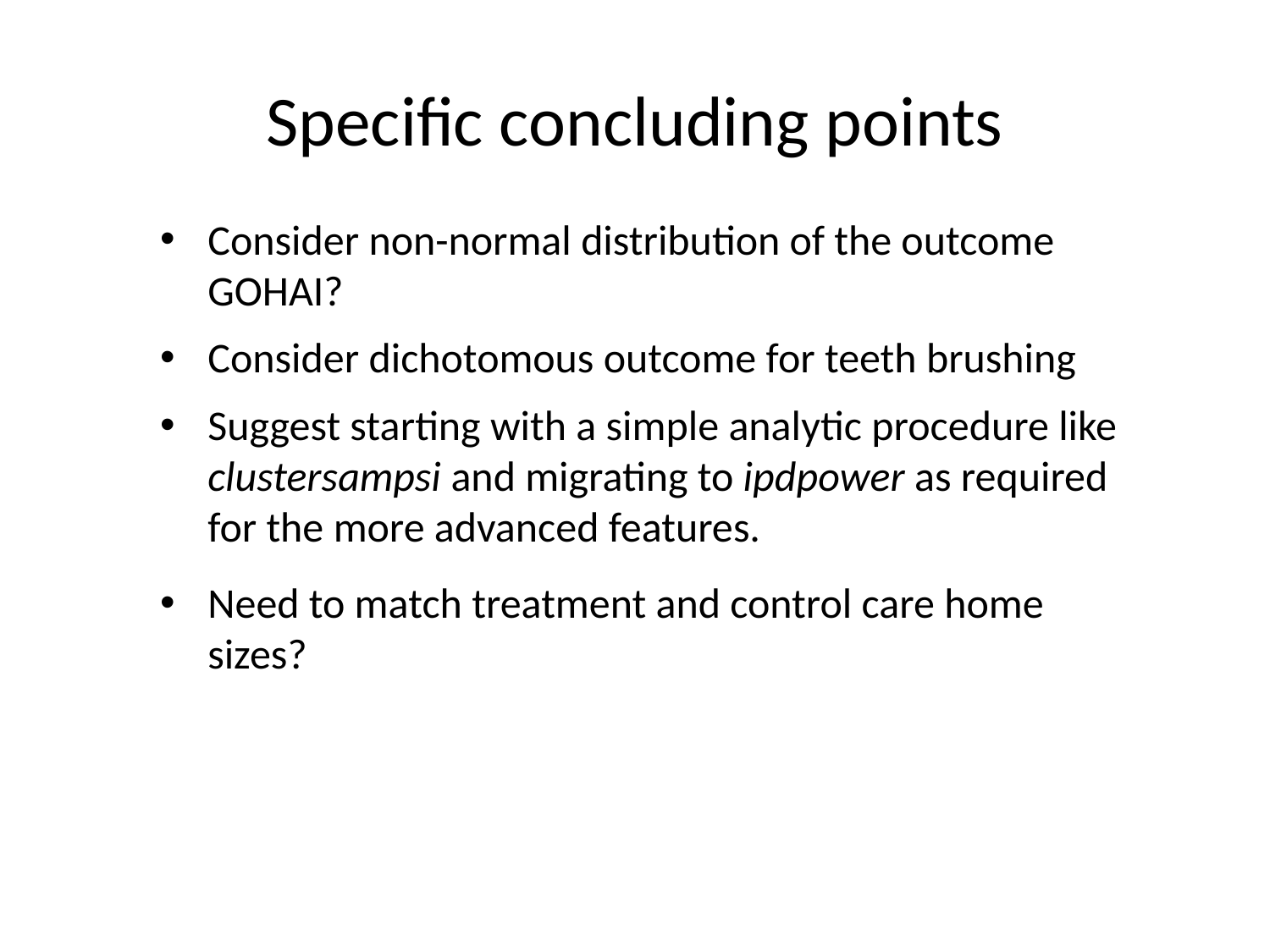

# Specific concluding points
Consider non-normal distribution of the outcome GOHAI?

Consider dichotomous outcome for teeth brushing

Suggest starting with a simple analytic procedure like clustersampsi and migrating to ipdpower as required for the more advanced features.

Need to match treatment and control care home sizes?